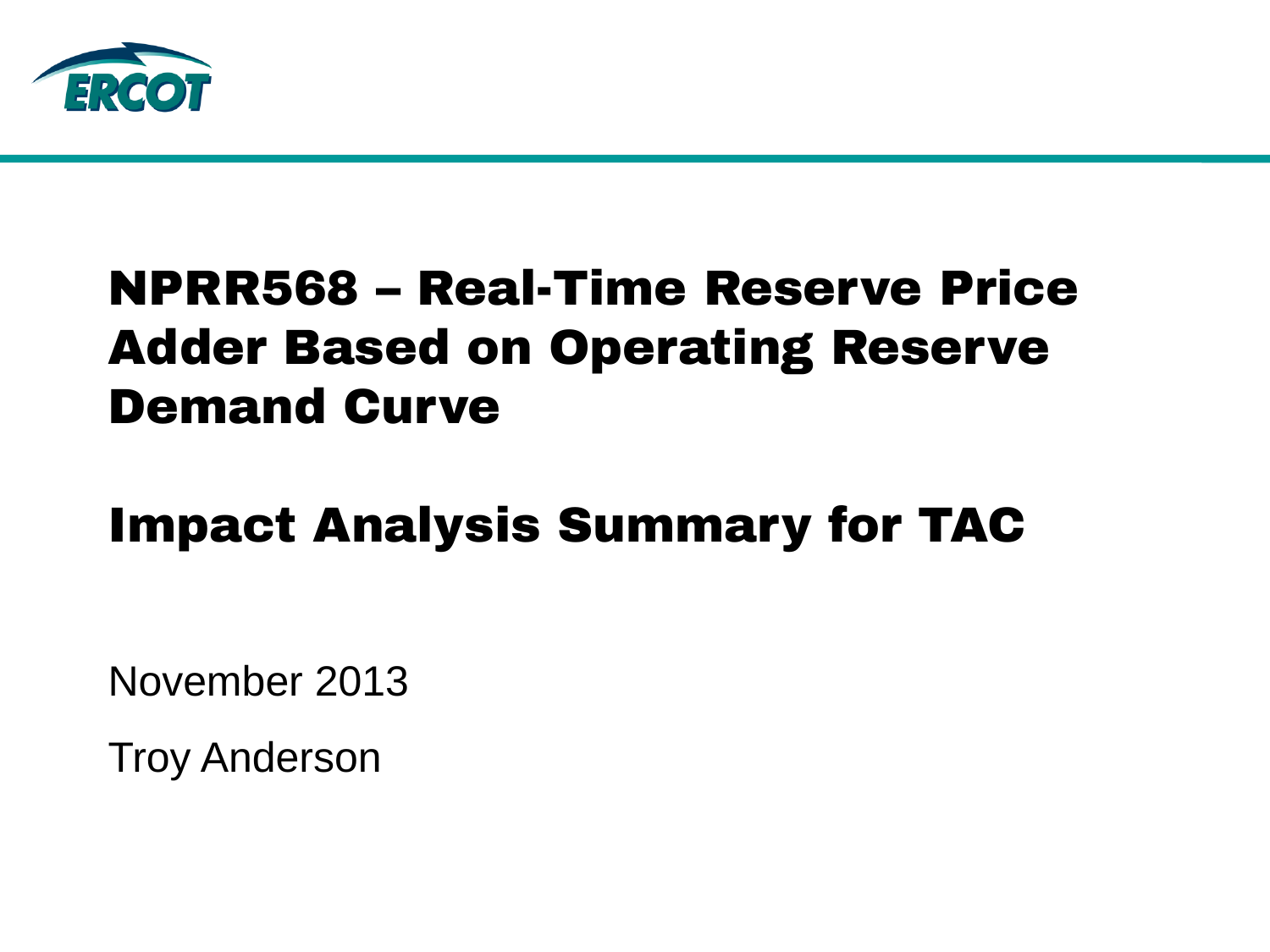

# NPRR568 – Real-Time Reserve Price Adder Based on Operating Reserve Demand Curve Impact Analysis Summary for TAC November 2013 Troy Anderson